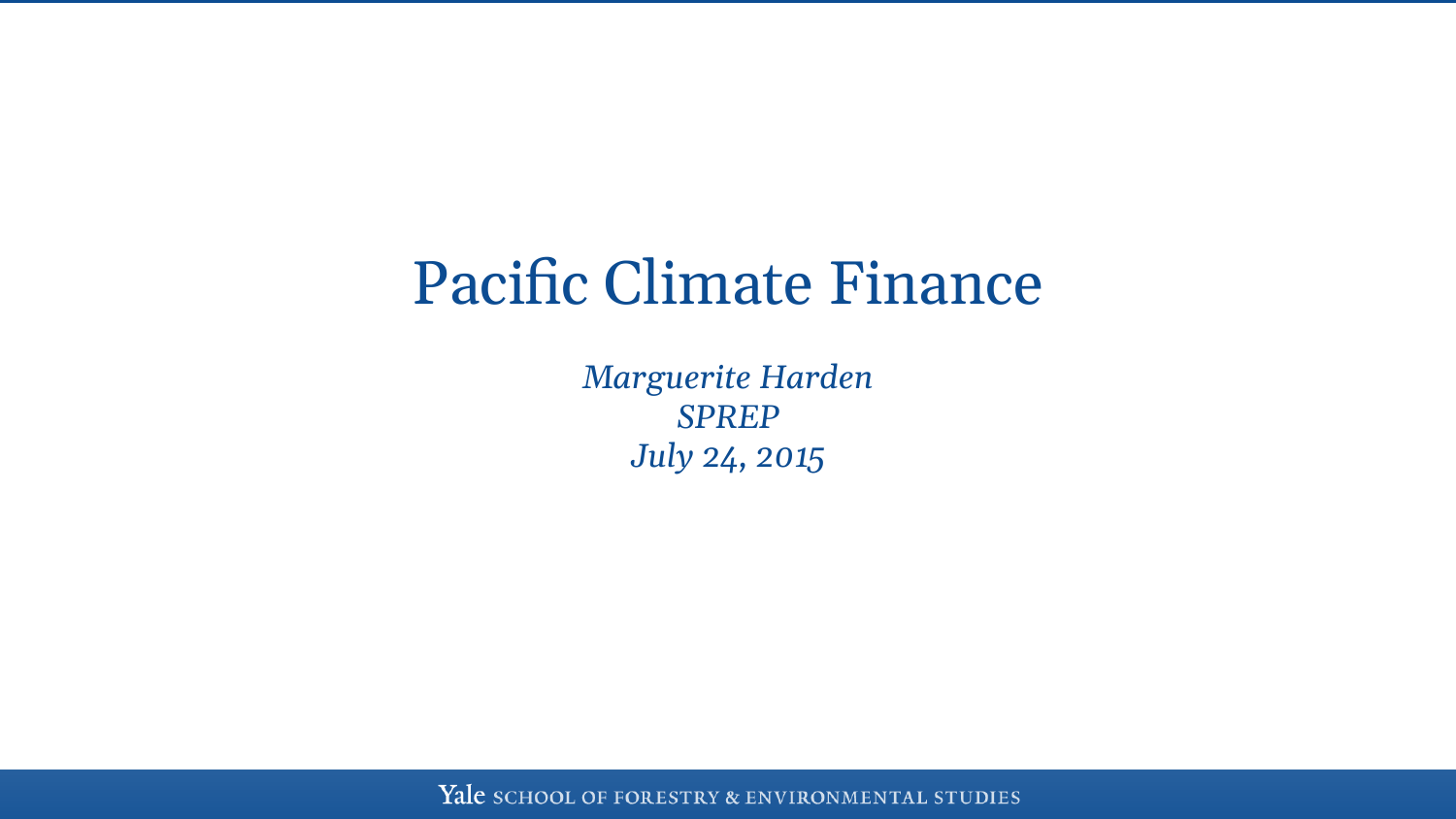

# Pacific Climate Finance Marguerite Harden SPREP July 24, 2015